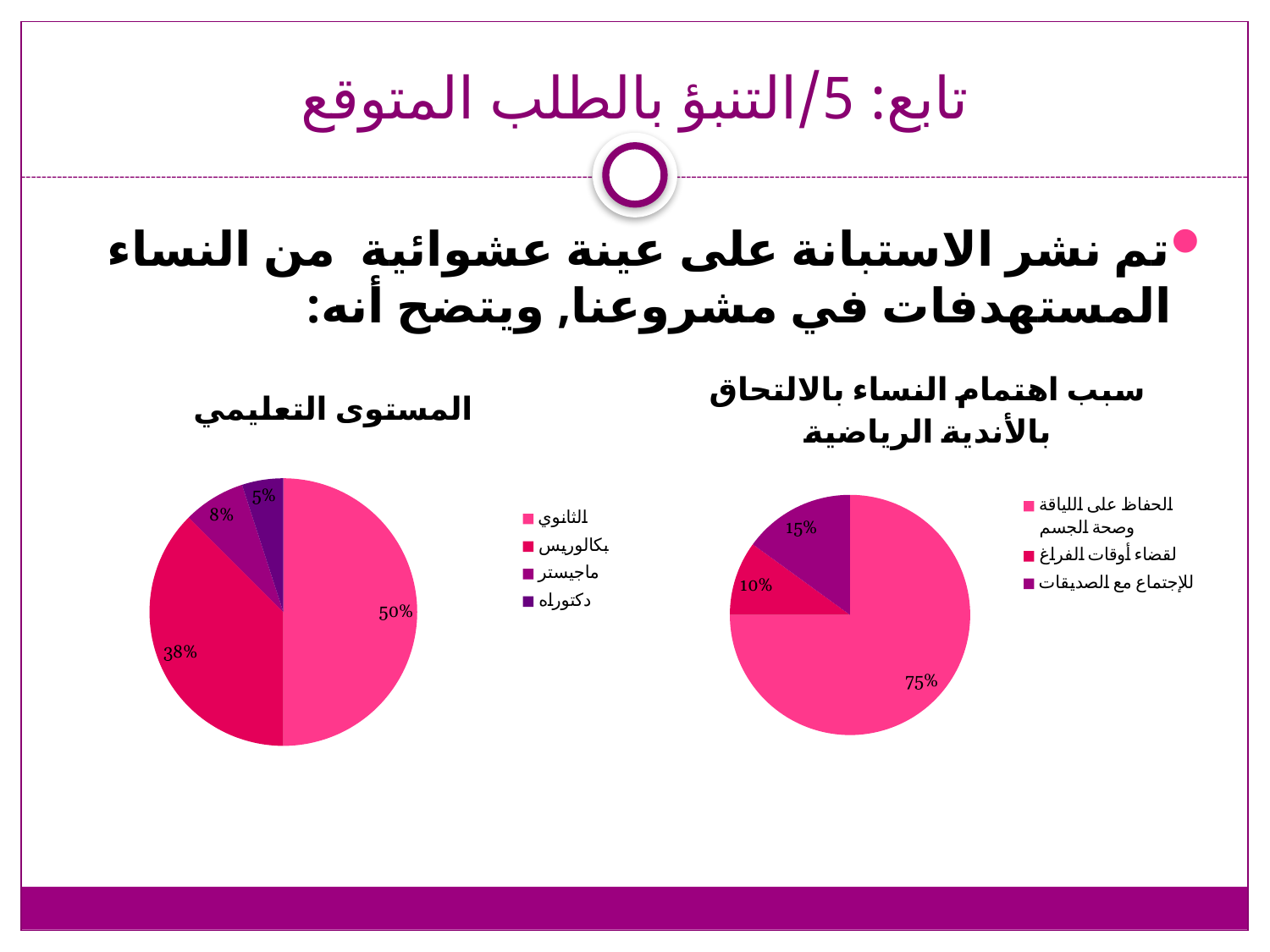

# تابع: 5/التنبؤ بالطلب المتوقع
تم نشر الاستبانة على عينة عشوائية  من النساء المستهدفات في مشروعنا, ويتضح أنه:

### Chart:

| Category | سبب اهتمام النساء بالالتحاق بالأندية الرياضية |
|---|---|
| الحفاظ على اللياقة وصحة الجسم | 30.0 |
| لقضاء أوقات الفراغ | 4.0 |
| للإجتماع مع الصديقات | 6.0 |

### Chart:

| Category | المستوى التعليمي  |
|---|---|
| الثانوي  | 20.0 |
| بكالوريس | 15.0 |
| ماجيستر | 3.0 |
| دكتوراه | 2.0 |